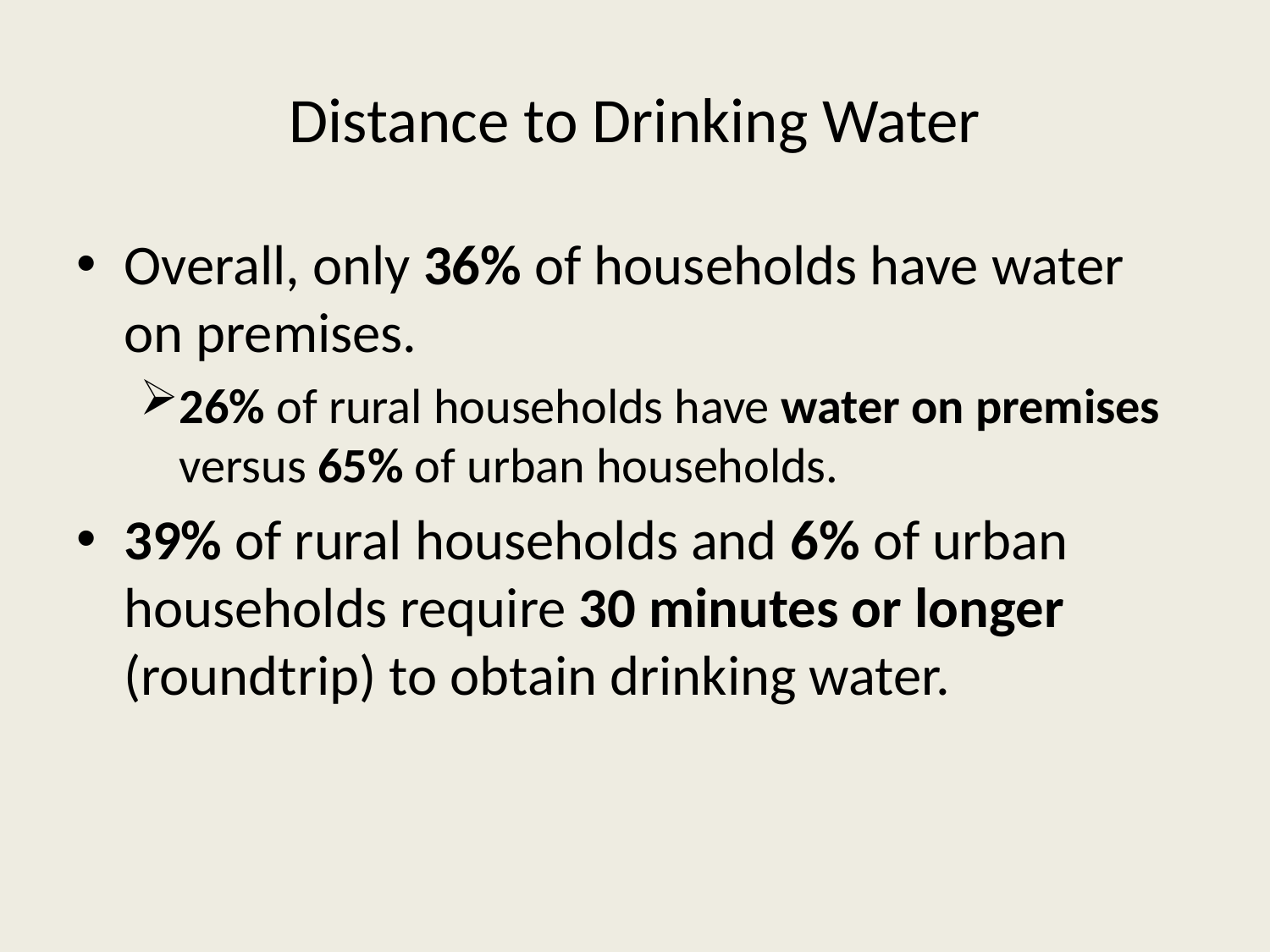

# Distance to Drinking Water
Overall, only 36% of households have water on premises.
26% of rural households have water on premises versus 65% of urban households.
39% of rural households and 6% of urban households require 30 minutes or longer (roundtrip) to obtain drinking water.